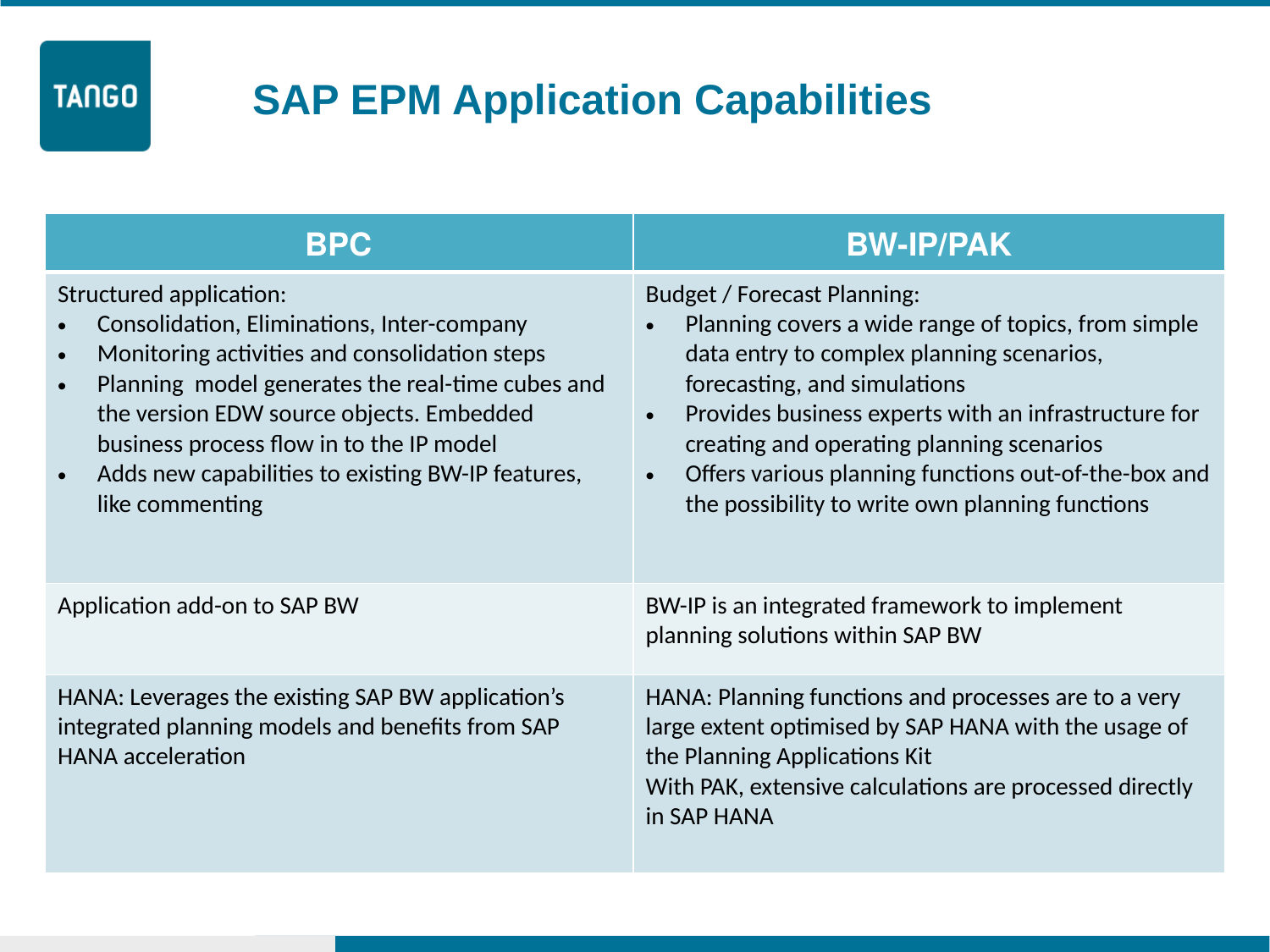

SAP EPM Application Capabilities
| BPC | BW-IP/PAK |
| --- | --- |
| Structured application: Consolidation, Eliminations, Inter-company Monitoring activities and consolidation steps Planning model generates the real-time cubes and the version EDW source objects. Embedded business process flow in to the IP model Adds new capabilities to existing BW-IP features, like commenting | Budget / Forecast Planning: Planning covers a wide range of topics, from simple data entry to complex planning scenarios, forecasting, and simulations Provides business experts with an infrastructure for creating and operating planning scenarios Offers various planning functions out-of-the-box and the possibility to write own planning functions |
| Application add-on to SAP BW | BW-IP is an integrated framework to implement planning solutions within SAP BW |
| HANA: Leverages the existing SAP BW application’s integrated planning models and benefits from SAP HANA acceleration | HANA: Planning functions and processes are to a very large extent optimised by SAP HANA with the usage of the Planning Applications Kit With PAK, extensive calculations are processed directly in SAP HANA |